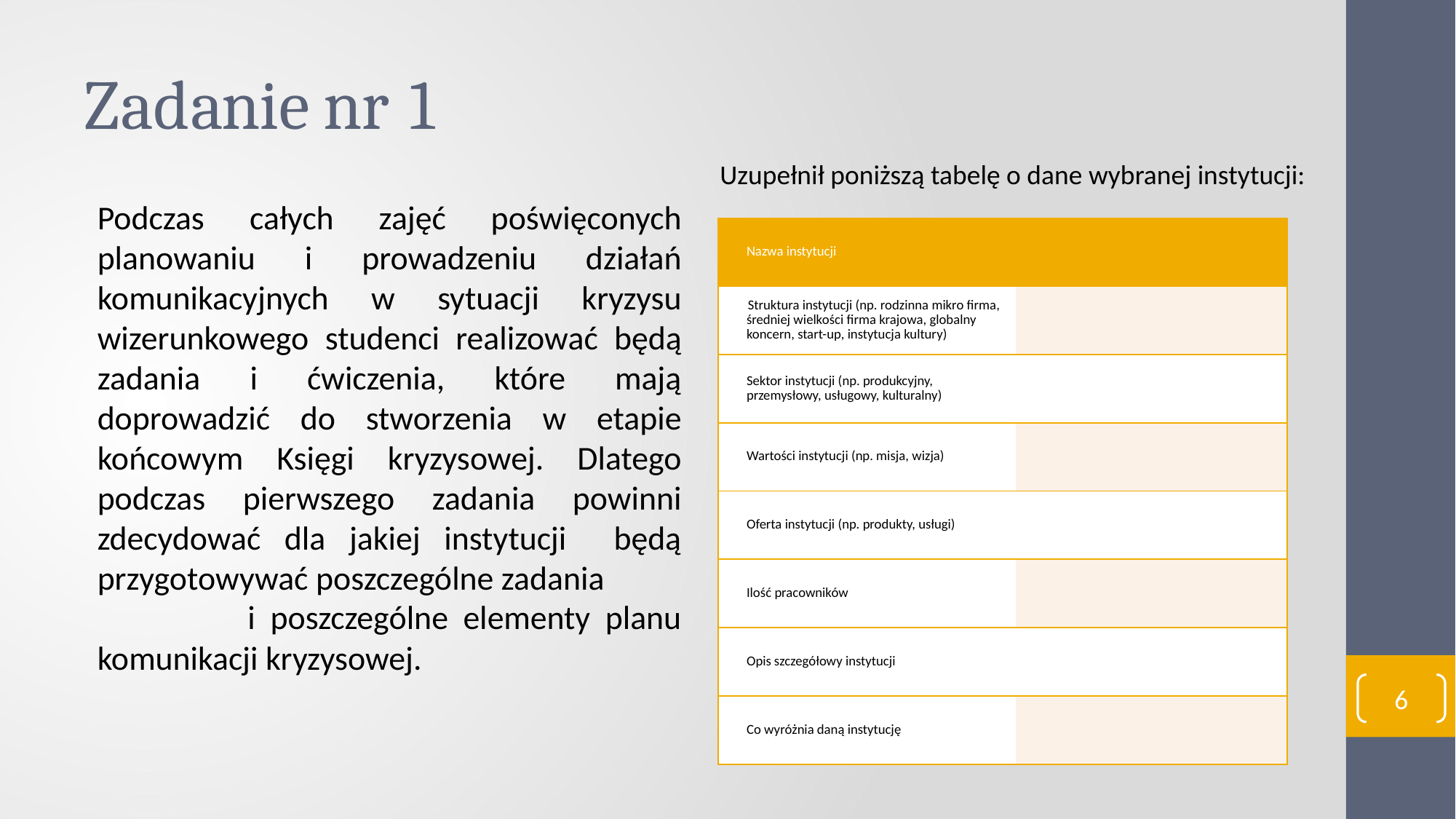

# Zadanie nr 1
Uzupełnił poniższą tabelę o dane wybranej instytucji:
Podczas całych zajęć poświęconych planowaniu i prowadzeniu działań komunikacyjnych w sytuacji kryzysu wizerunkowego studenci realizować będą zadania i ćwiczenia, które mają doprowadzić do stworzenia w etapie końcowym Księgi kryzysowej. Dlatego podczas pierwszego zadania powinni zdecydować dla jakiej instytucji  będą przygotowywać poszczególne zadania                     i poszczególne elementy planu komunikacji kryzysowej.
| Nazwa instytucji |  |
| --- | --- |
| Struktura instytucji (np. rodzinna mikro firma, średniej wielkości firma krajowa, globalny koncern, start-up, instytucja kultury) |  |
| Sektor instytucji (np. produkcyjny, przemysłowy, usługowy, kulturalny) |  |
| Wartości instytucji (np. misja, wizja) |  |
| Oferta instytucji (np. produkty, usługi) |  |
| Ilość pracowników |  |
| Opis szczegółowy instytucji |  |
| Co wyróżnia daną instytucję |  |
6